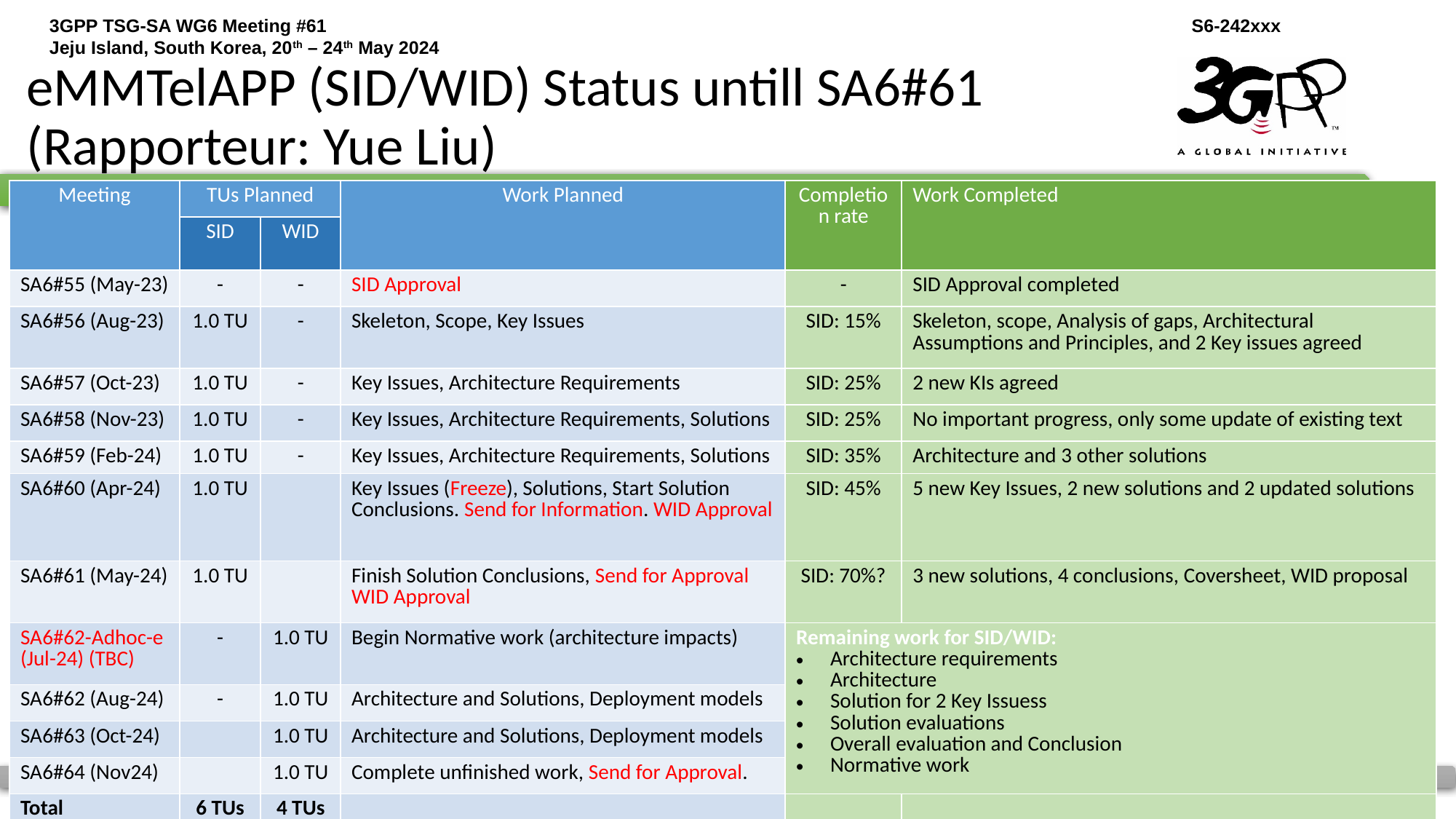

# eMMTelAPP (SID/WID) Status untill SA6#61 (Rapporteur: Yue Liu)
| Meeting | TUs Planned |  | Work Planned | Completion rate | Work Completed |
| --- | --- | --- | --- | --- | --- |
|  | SID | WID |  |  |  |
| SA6#55 (May-23) | - | - | SID Approval | - | SID Approval completed |
| SA6#56 (Aug-23) | 1.0 TU | - | Skeleton, Scope, Key Issues | SID: 15% | Skeleton, scope, Analysis of gaps, Architectural Assumptions and Principles, and 2 Key issues agreed |
| SA6#57 (Oct-23) | 1.0 TU | - | Key Issues, Architecture Requirements | SID: 25% | 2 new KIs agreed |
| SA6#58 (Nov-23) | 1.0 TU | - | Key Issues, Architecture Requirements, Solutions | SID: 25% | No important progress, only some update of existing text |
| SA6#59 (Feb-24) | 1.0 TU | - | Key Issues, Architecture Requirements, Solutions | SID: 35% | Architecture and 3 other solutions |
| SA6#60 (Apr-24) | 1.0 TU |  | Key Issues (Freeze), Solutions, Start Solution Conclusions. Send for Information. WID Approval | SID: 45% | 5 new Key Issues, 2 new solutions and 2 updated solutions |
| SA6#61 (May-24) | 1.0 TU |  | Finish Solution Conclusions, Send for Approval WID Approval | SID: 70%? | 3 new solutions, 4 conclusions, Coversheet, WID proposal |
| SA6#62-Adhoc-e (Jul-24) (TBC) | - | 1.0 TU | Begin Normative work (architecture impacts) | Remaining work for SID/WID: Architecture requirements Architecture Solution for 2 Key Issuess Solution evaluations Overall evaluation and Conclusion Normative work |  |
| SA6#62 (Aug-24) | - | 1.0 TU | Architecture and Solutions, Deployment models |  |  |
| SA6#63 (Oct-24) |  | 1.0 TU | Architecture and Solutions, Deployment models |  |  |
| SA6#64 (Nov24) |  | 1.0 TU | Complete unfinished work, Send for Approval. |  |  |
| Total | 6 TUs | 4 TUs |  |  |  |
| Meeting | TUs Planned |  | Work Planned | Completion rate | Work Completed |
| --- | --- | --- | --- | --- | --- |
|  | SID | WID |  |  |  |
| SA6#57 (Oct-23) | - | - | SID Approval |  | SID Approval completed |
| SA6#58 (Nov-23) | 0.5 TU | - | Skeleton, introduction, scope and Key Issues | SID: 10% | Skeleton, introduction, scope, and 2 Key issues agreed |
| SA6#59 (Feb-24) | 1.0 TUs | - | Key Issues, Architecture Requirements, Architecture , Business Models, Solutions | SID:20% | Key Issues, Architecture Requirements, Architecture , Business Models |
| SA6#60 (Apr-24) | 1.0 TUs | - | Key Issues (Freeze), Architecture, Architecture Requirements, Solutions, Solution evaluation | SID:45% | 2 Architecture Requirements, 5 new KIs, 8 new Solutions, |
| SA6#61 (May-24) | 1.0 TUs | - | Solutions, Solution evaluation and Conclusions. Send for Information. WID proposal | SID:70%? | Ongoing discussion: 7 solution updates, 7 new solutions, 2 conclusion, Coversheet, WID |
| SA6#62-Adhoc-e (Jul-24)(TBC) | 0.5 TUs | 1.0 TUs | Finish Solution Conclusions, Send for Approval Begin Normative work (Architecture and Solutions, Business Relationships) | Remaining work for SID/WID: Architecture requirements Architecture Solution evaluations Overall evaluation and Conclusion Normative work |  |
| SA6#62 (Aug-24) | - | 1.0 TUs | Architecture and Solutions |  |  |
| SA6#63 (Oct-24) | - | 1.0 TUs | Architecture and Solutions |  |  |
| SA6#64 (Nov24) | - | 1.0 TUs | Complete unfinished work, Send for Approval. |  |  |
| Total | 4 TUs | 4 TUs |  |  |  |